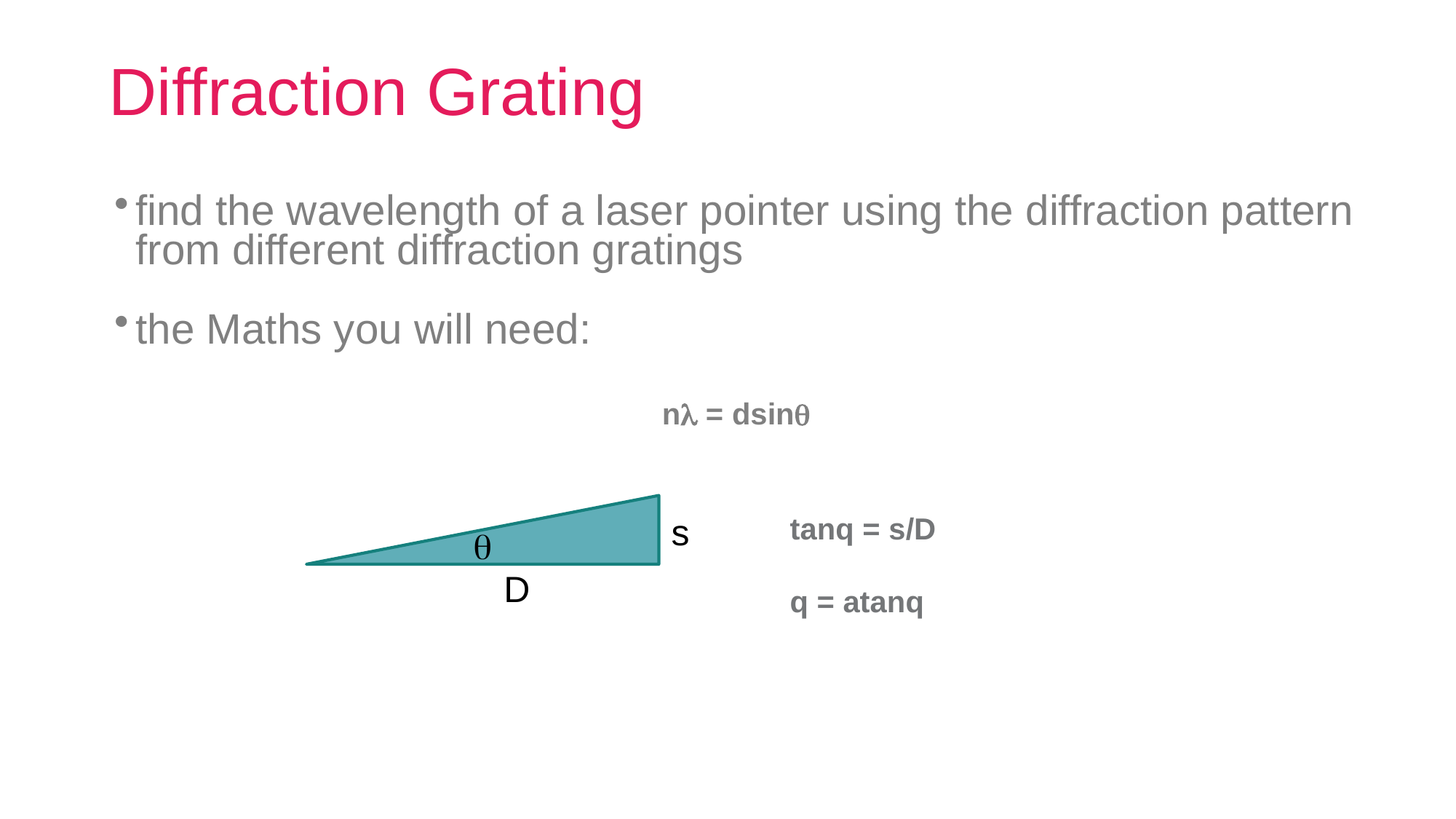

# Diffraction Grating
find the wavelength of a laser pointer using the diffraction pattern from different diffraction gratings

the Maths you will need:

nλ = dsinθ

s
tanq = s/D

q = atanq
θ
D